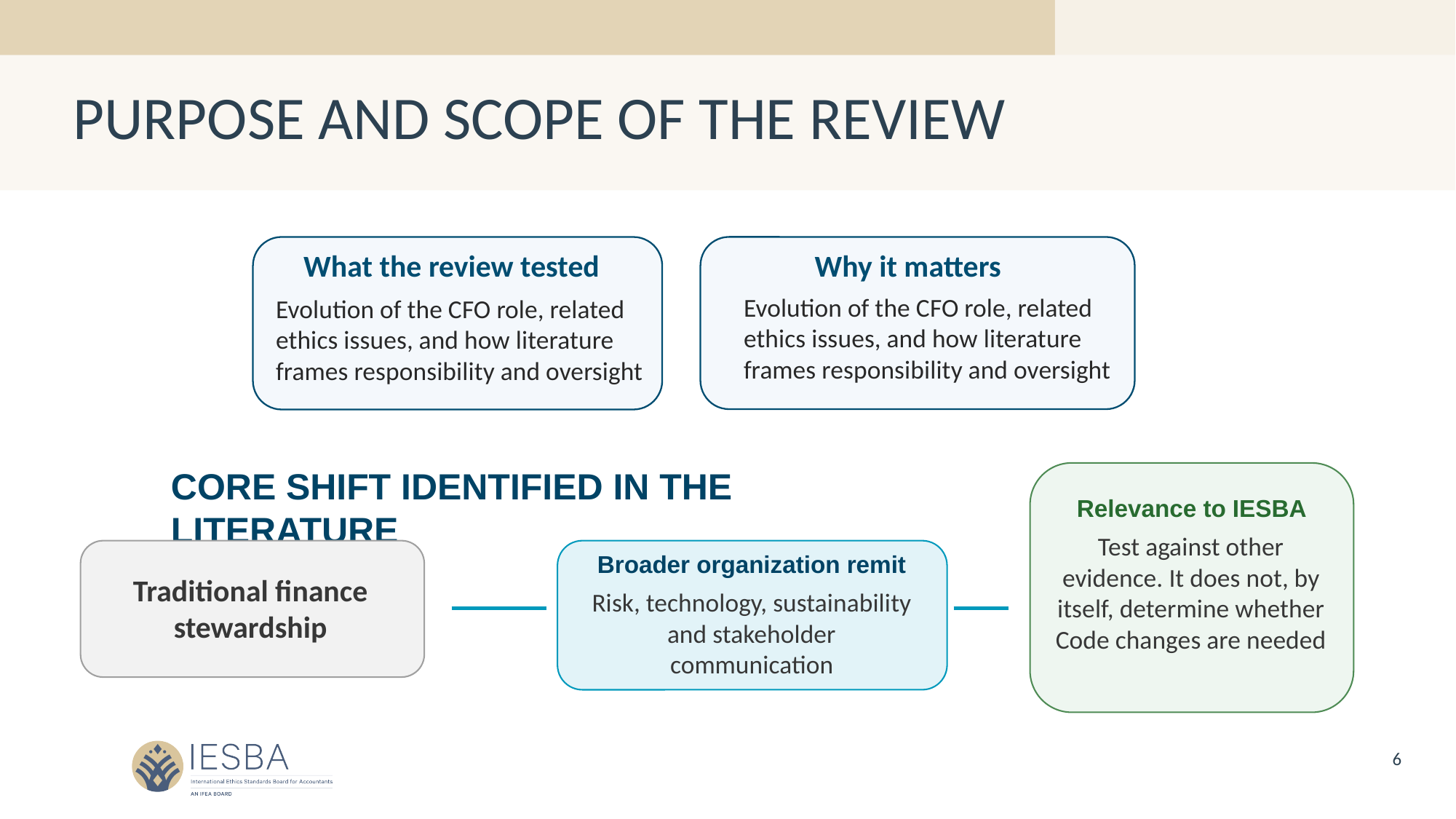

# PURPOSE AND SCOPE OF THE REVIEW

What the review tested
Why it matters
Evolution of the CFO role, related ethics issues, and how literature frames responsibility and oversight
Evolution of the CFO role, related ethics issues, and how literature frames responsibility and oversight
CORE SHIFT IDENTIFIED IN THE LITERATURE

Relevance to IESBA
Test against other evidence. It does not, by itself, determine whether Code changes are needed

Broader organization remit
Traditional finance
stewardship
Risk, technology, sustainability and stakeholder communication
6